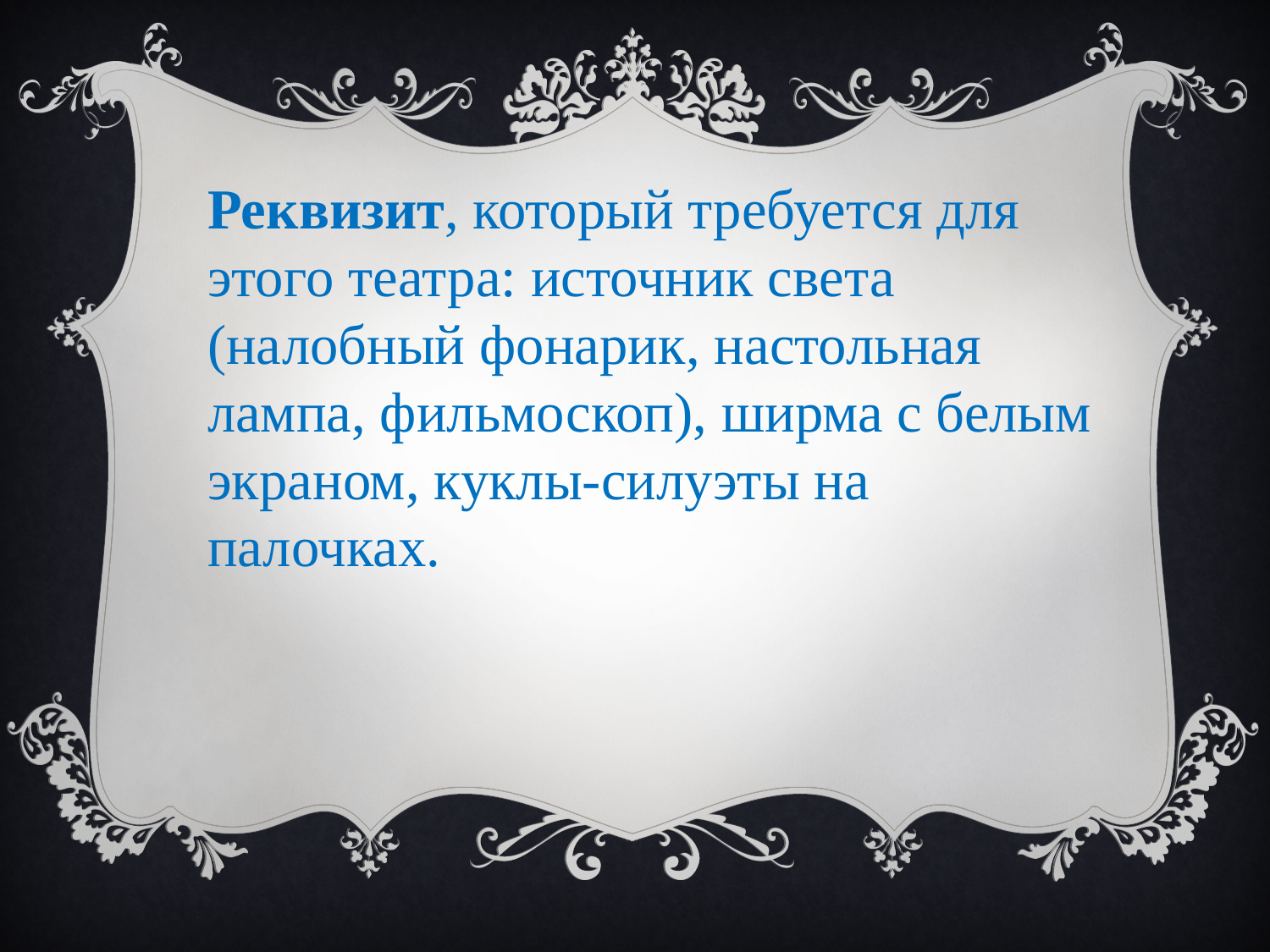

Реквизит, который требуется для этого театра: источник света (налобный фонарик, настольная лампа, фильмоскоп), ширма с белым экраном, куклы-силуэты на палочках.